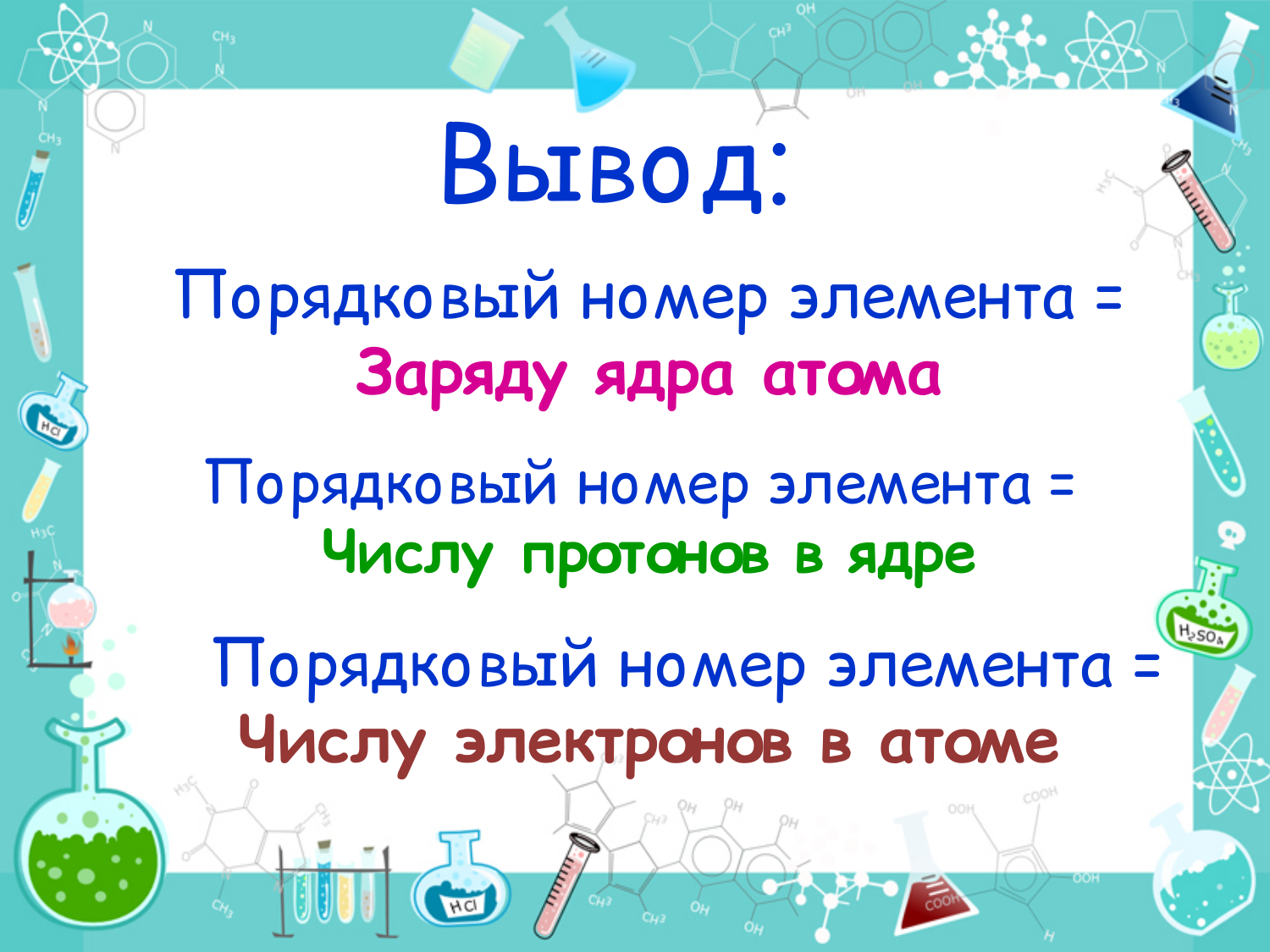

Вывод:
Порядковый номер элемента = Заряду ядра атома

Порядковый номер элемента =
Числу протонов в ядре

    Порядковый номер элемента = Числу электронов в атоме